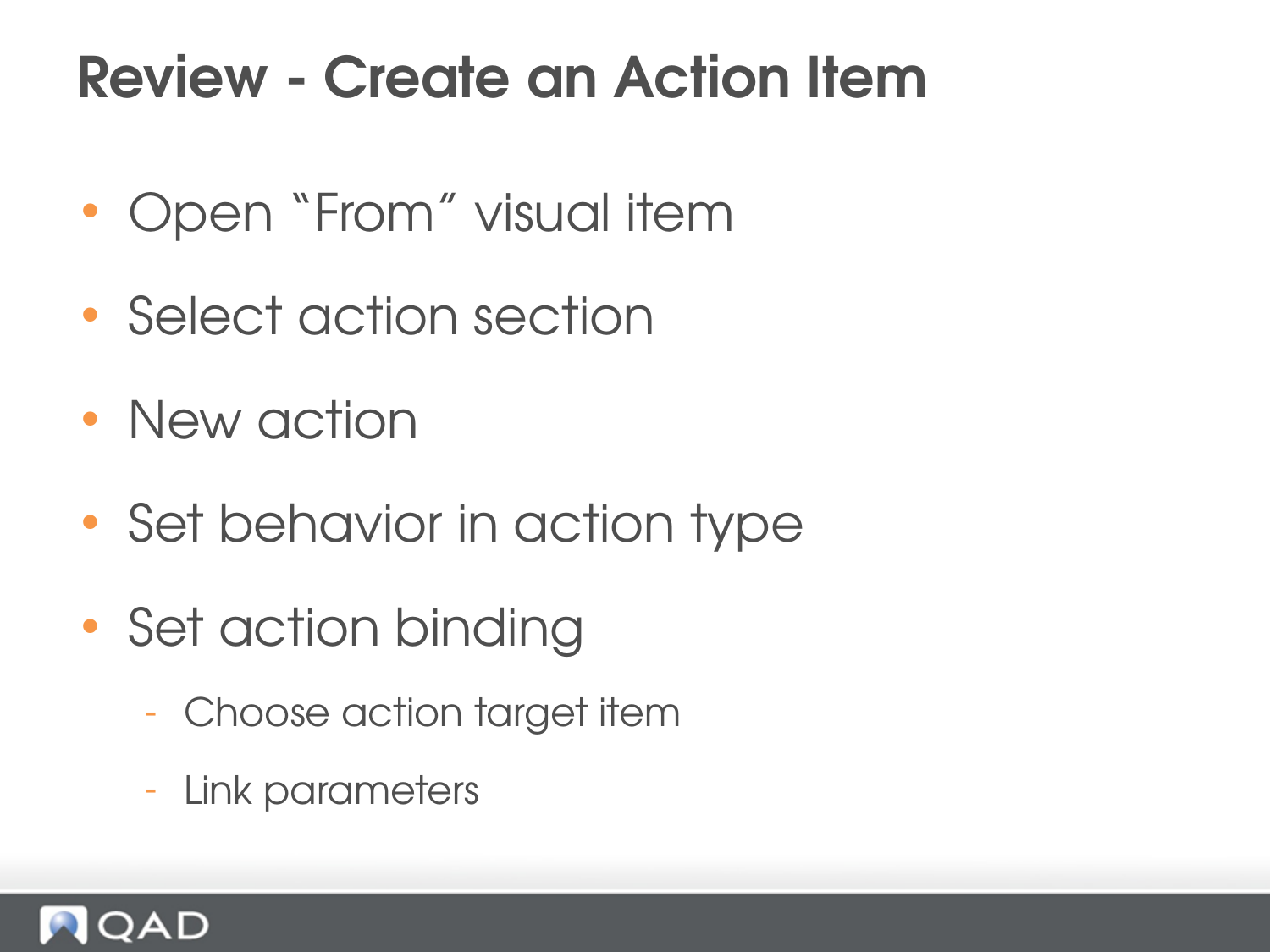

# Review - Create an Action Item
Open “From” visual item
Select action section
New action
Set behavior in action type
Set action binding
Choose action target item
Link parameters